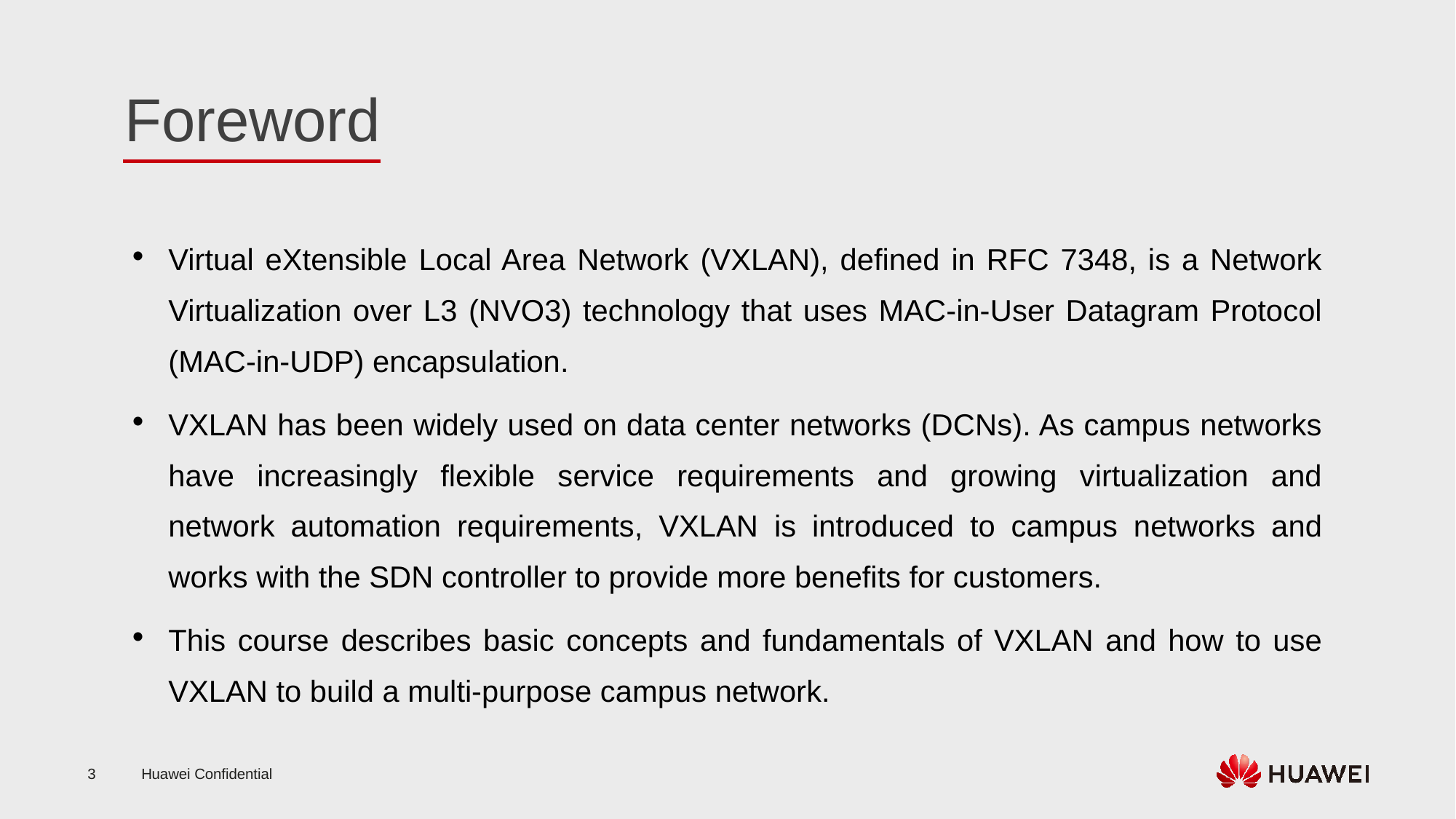

Virtual eXtensible Local Area Network (VXLAN), defined in RFC 7348, is a Network Virtualization over L3 (NVO3) technology that uses MAC-in-User Datagram Protocol (MAC-in-UDP) encapsulation.
VXLAN has been widely used on data center networks (DCNs). As campus networks have increasingly flexible service requirements and growing virtualization and network automation requirements, VXLAN is introduced to campus networks and works with the SDN controller to provide more benefits for customers.
This course describes basic concepts and fundamentals of VXLAN and how to use VXLAN to build a multi-purpose campus network.